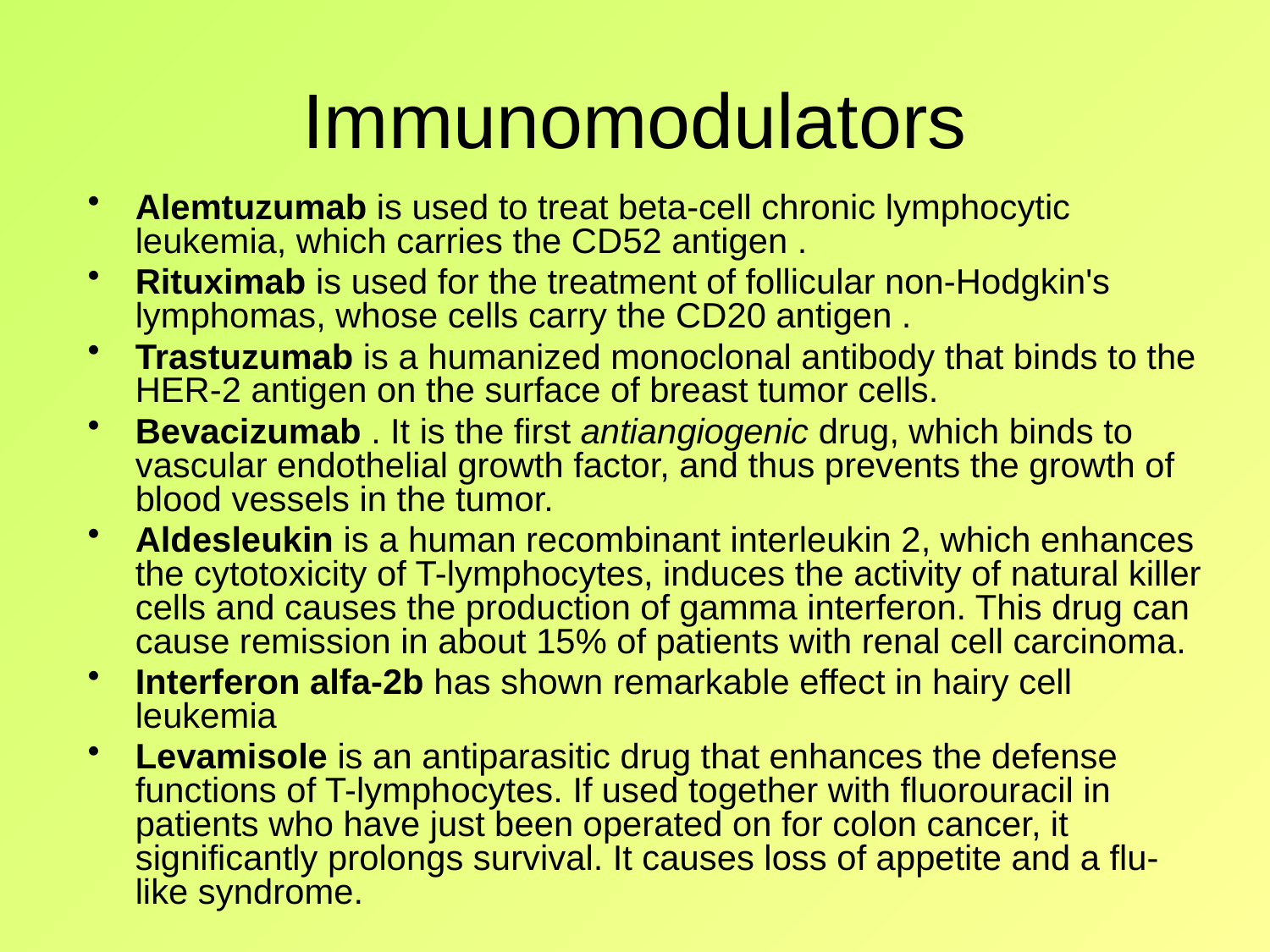

# Immunomodulators
Alemtuzumab is used to treat beta-cell chronic lymphocytic leukemia, which carries the CD52 antigen .
Rituximab is used for the treatment of follicular non-Hodgkin's lymphomas, whose cells carry the CD20 antigen .
Trastuzumab is a humanized monoclonal antibody that binds to the HER-2 antigen on the surface of breast tumor cells.
Bevacizumab . It is the first antiangiogenic drug, which binds to vascular endothelial growth factor, and thus prevents the growth of blood vessels in the tumor.
Aldesleukin is a human recombinant interleukin 2, which enhances the cytotoxicity of T-lymphocytes, induces the activity of natural killer cells and causes the production of gamma interferon. This drug can cause remission in about 15% of patients with renal cell carcinoma.
Interferon alfa-2b has shown remarkable effect in hairy cell leukemia
Levamisole is an antiparasitic drug that enhances the defense functions of T-lymphocytes. If used together with fluorouracil in patients who have just been operated on for colon cancer, it significantly prolongs survival. It causes loss of appetite and a flu-like syndrome.